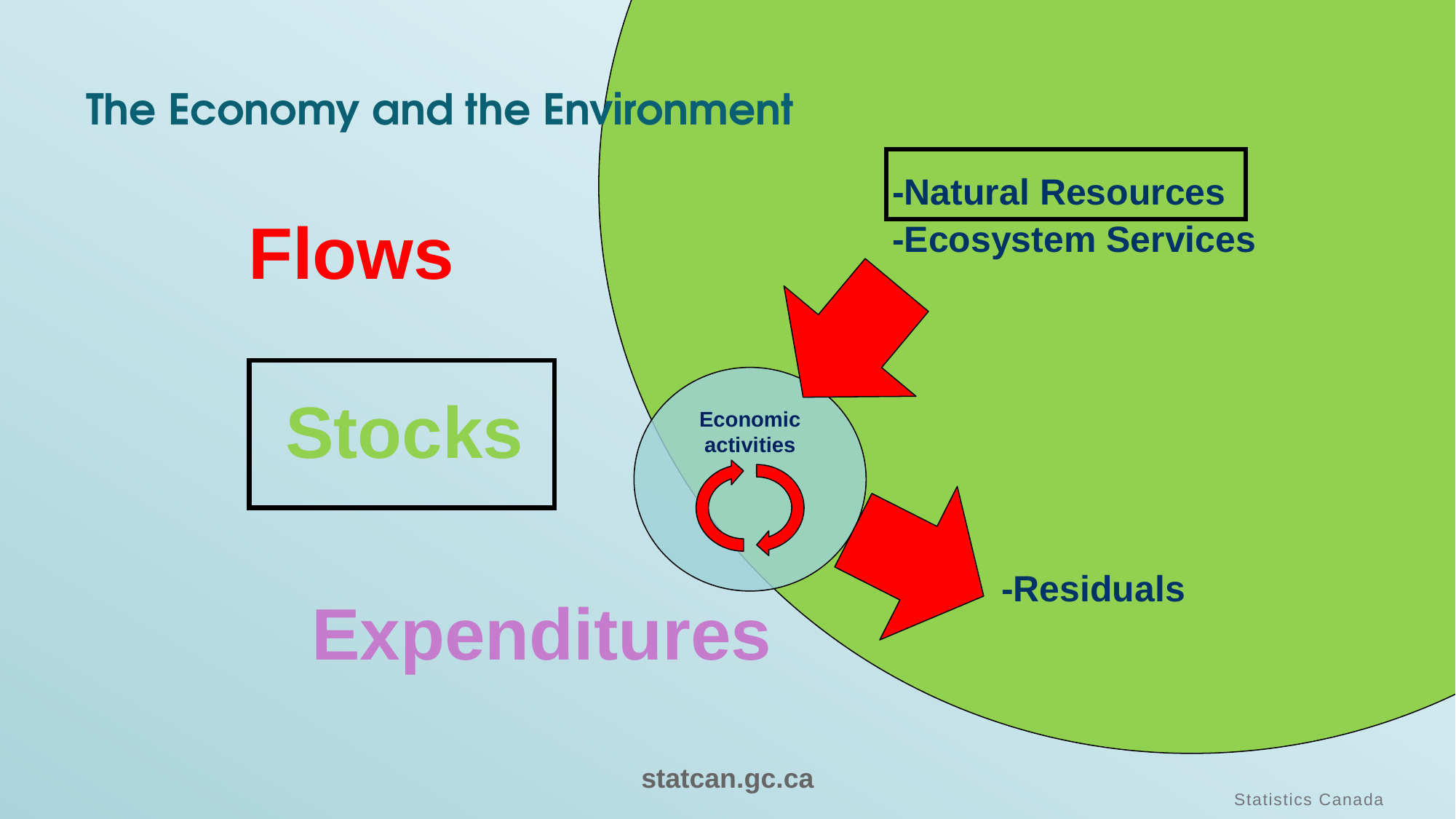

-Natural Resources
	-Ecosystem Services

		-Residuals

The Economy and the Environment

Flows

Economic activities

Stocks

Expenditures